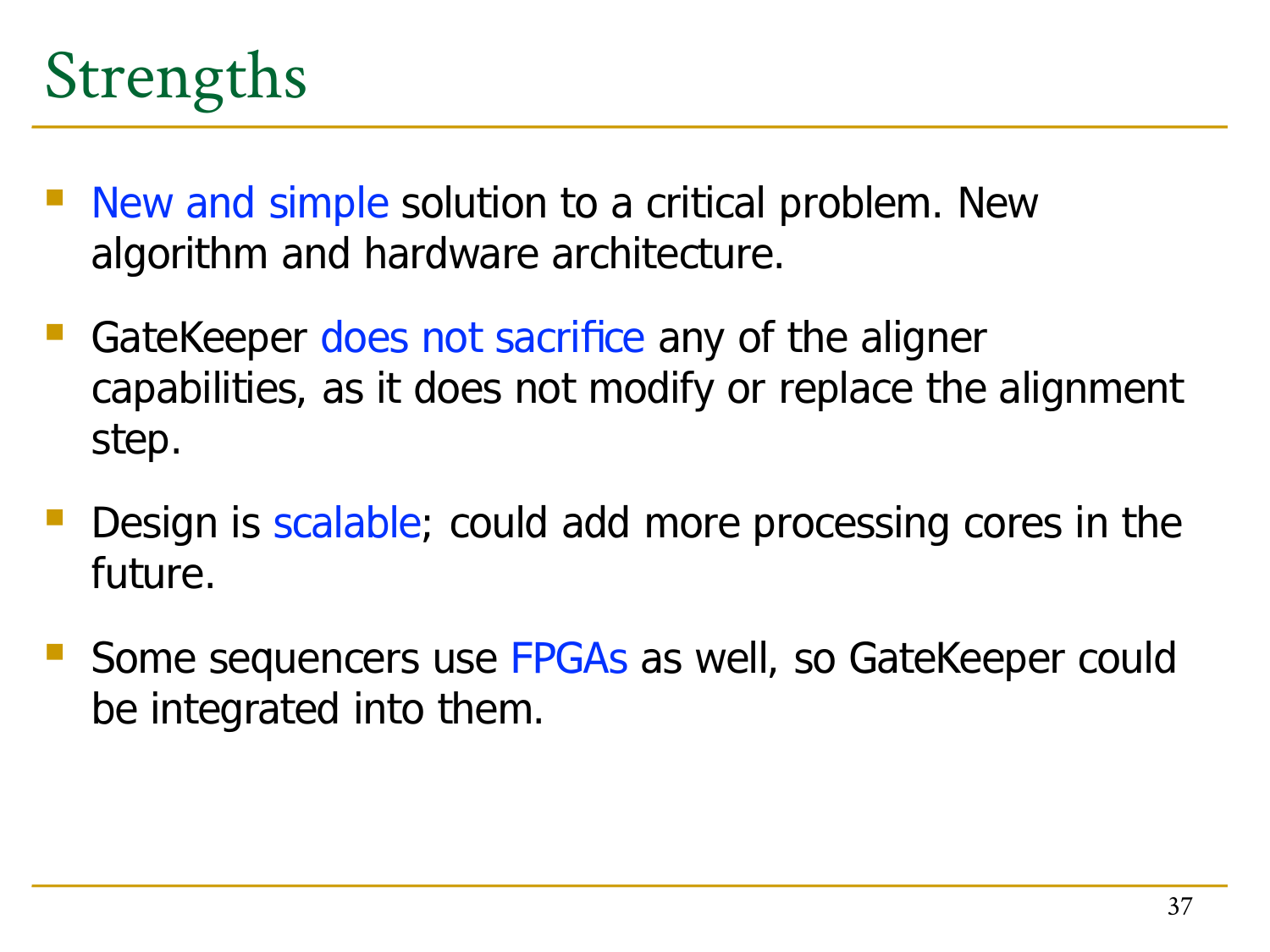

# Strengths
New and simple solution to a critical problem. New algorithm and hardware architecture.

GateKeeper does not sacrifice any of the aligner capabilities, as it does not modify or replace the alignment step.

Design is scalable; could add more processing cores in the future.

Some sequencers use FPGAs as well, so GateKeeper could be integrated into them.

37